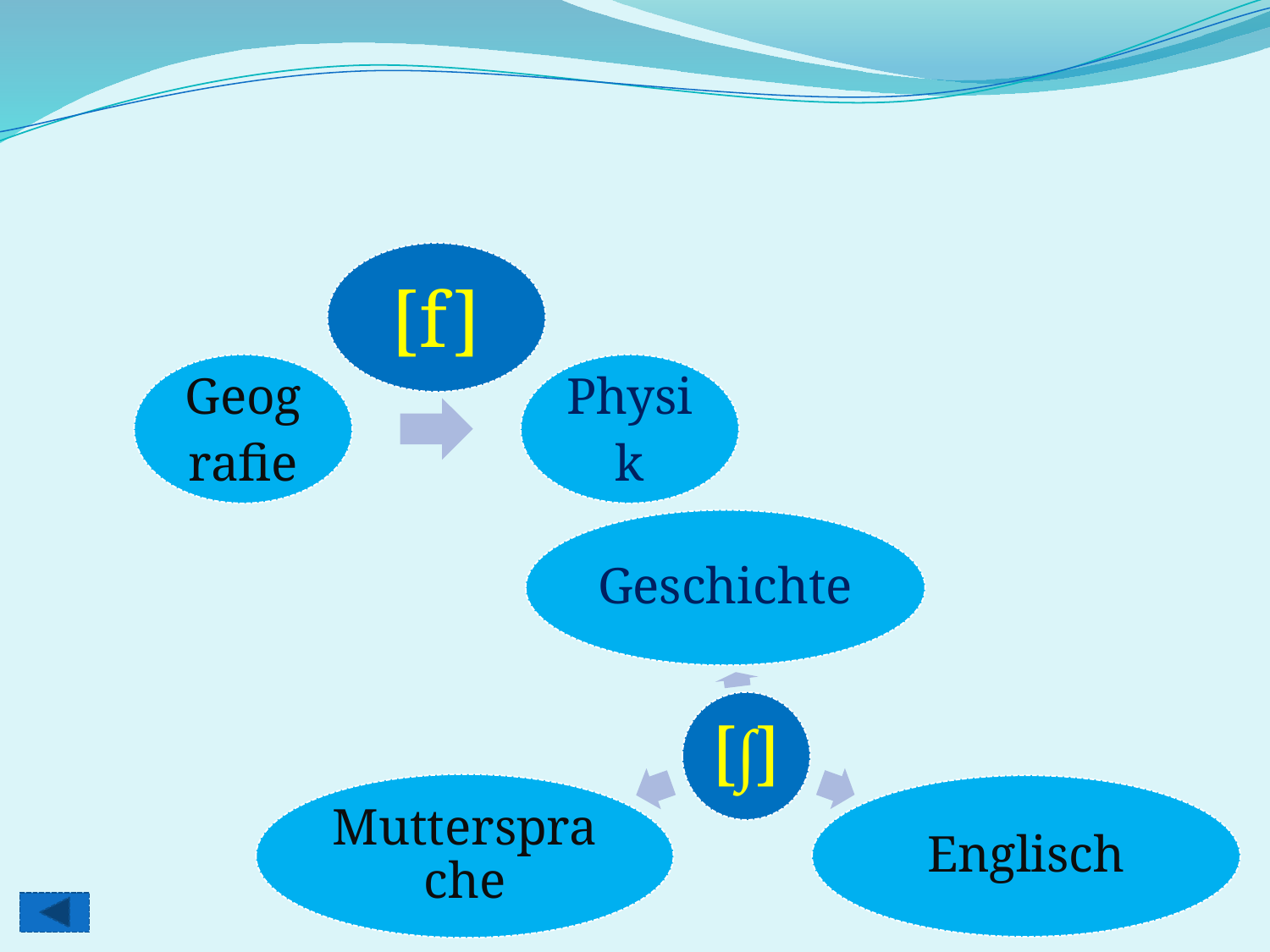

[f]
Physik
Geografie
[∫]

Geschichte

Englisch

Muttersprache